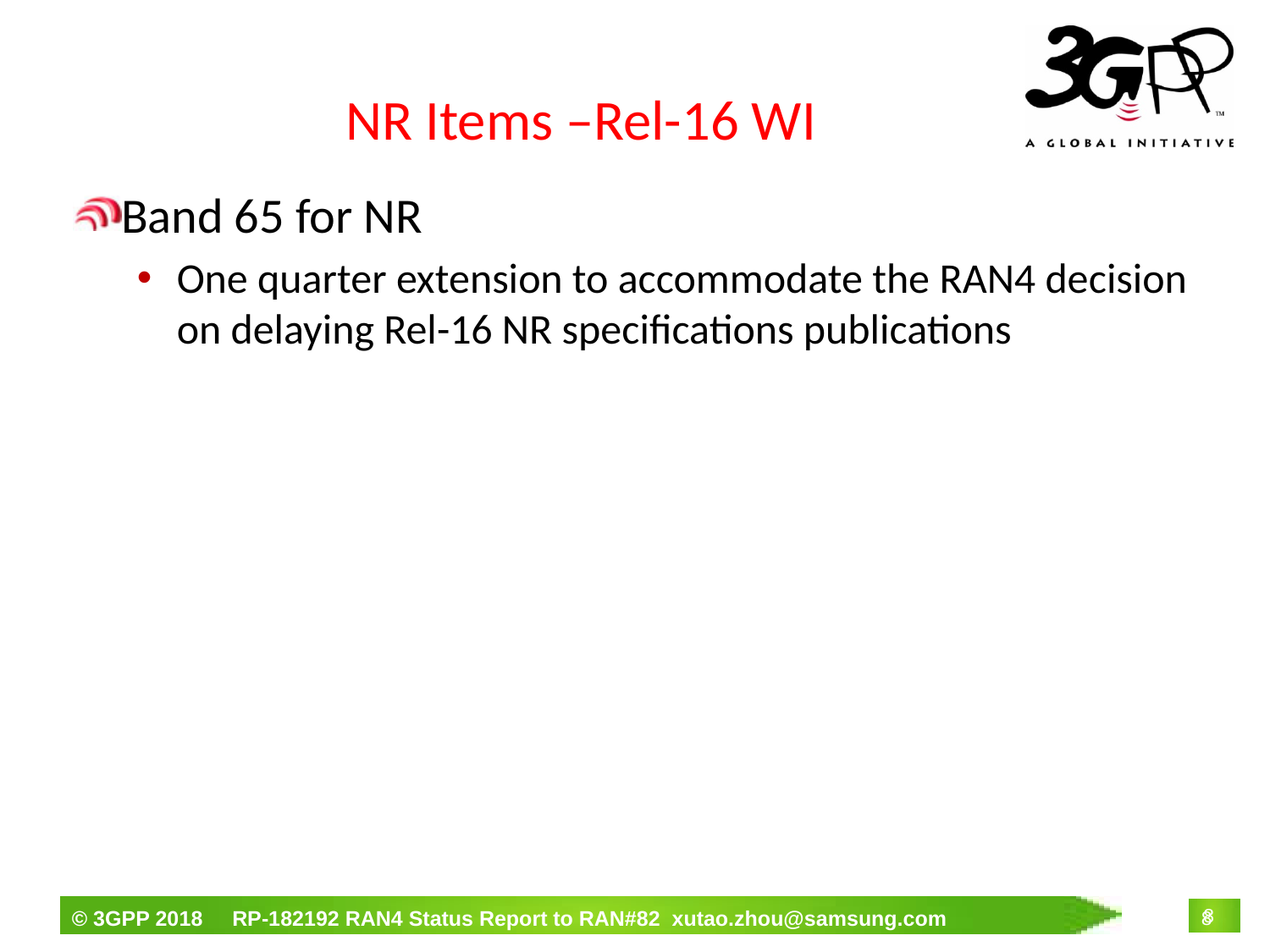

# NR Items –Rel-16 WI
Band 65 for NR
One quarter extension to accommodate the RAN4 decision on delaying Rel-16 NR specifications publications

8